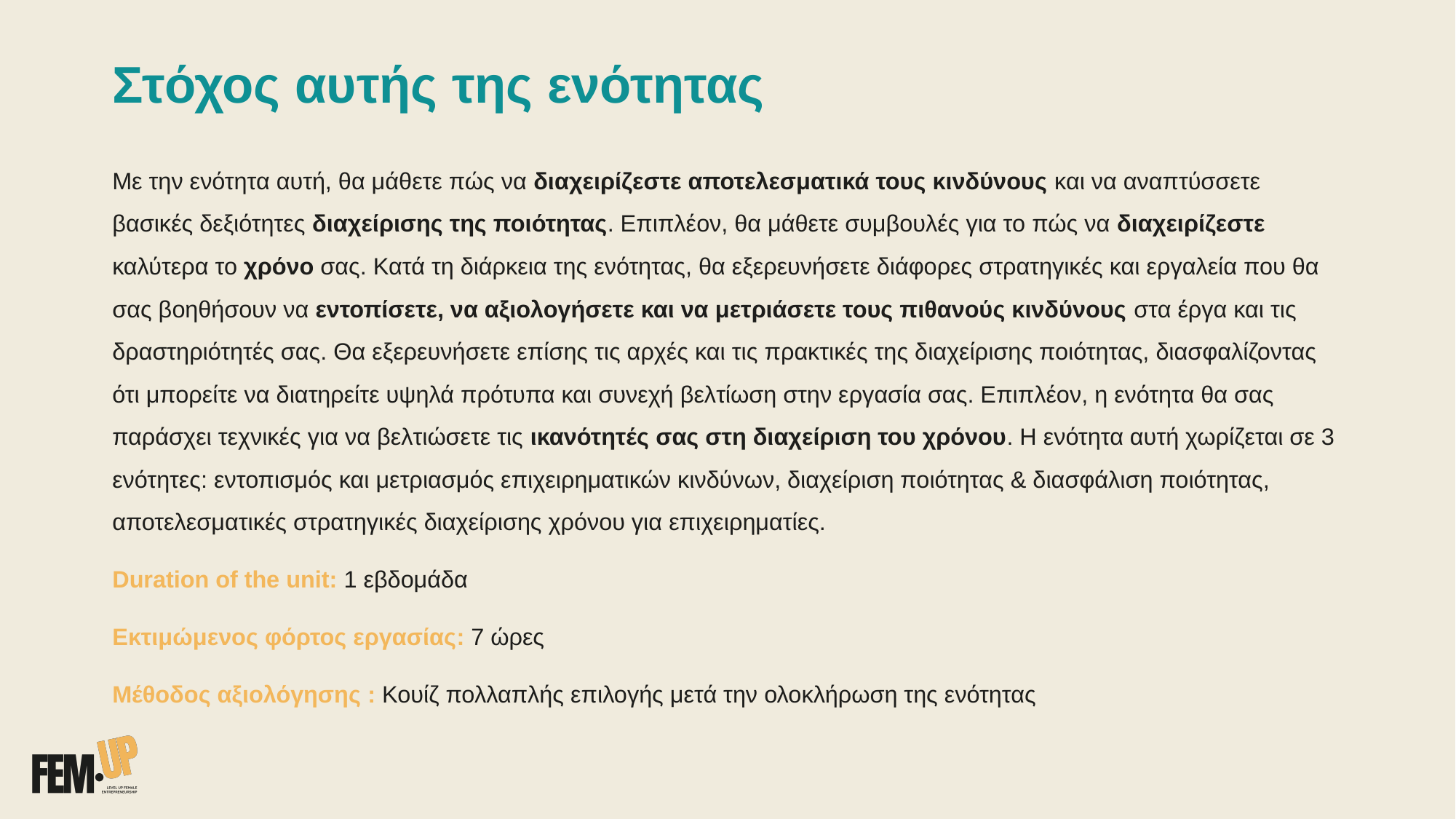

# Στόχος αυτής της ενότητας
Με την ενότητα αυτή, θα μάθετε πώς να διαχειρίζεστε αποτελεσματικά τους κινδύνους και να αναπτύσσετε βασικές δεξιότητες διαχείρισης της ποιότητας. Επιπλέον, θα μάθετε συμβουλές για το πώς να διαχειρίζεστε καλύτερα το χρόνο σας. Κατά τη διάρκεια της ενότητας, θα εξερευνήσετε διάφορες στρατηγικές και εργαλεία που θα σας βοηθήσουν να εντοπίσετε, να αξιολογήσετε και να μετριάσετε τους πιθανούς κινδύνους στα έργα και τις δραστηριότητές σας. Θα εξερευνήσετε επίσης τις αρχές και τις πρακτικές της διαχείρισης ποιότητας, διασφαλίζοντας ότι μπορείτε να διατηρείτε υψηλά πρότυπα και συνεχή βελτίωση στην εργασία σας. Επιπλέον, η ενότητα θα σας παράσχει τεχνικές για να βελτιώσετε τις ικανότητές σας στη διαχείριση του χρόνου. Η ενότητα αυτή χωρίζεται σε 3 ενότητες: εντοπισμός και μετριασμός επιχειρηματικών κινδύνων, διαχείριση ποιότητας & διασφάλιση ποιότητας, αποτελεσματικές στρατηγικές διαχείρισης χρόνου για επιχειρηματίες.
Duration of the unit: 1 εβδομάδα
Εκτιμώμενος φόρτος εργασίας: 7 ώρες
Μέθοδος αξιολόγησης : Κουίζ πολλαπλής επιλογής μετά την ολοκλήρωση της ενότητας